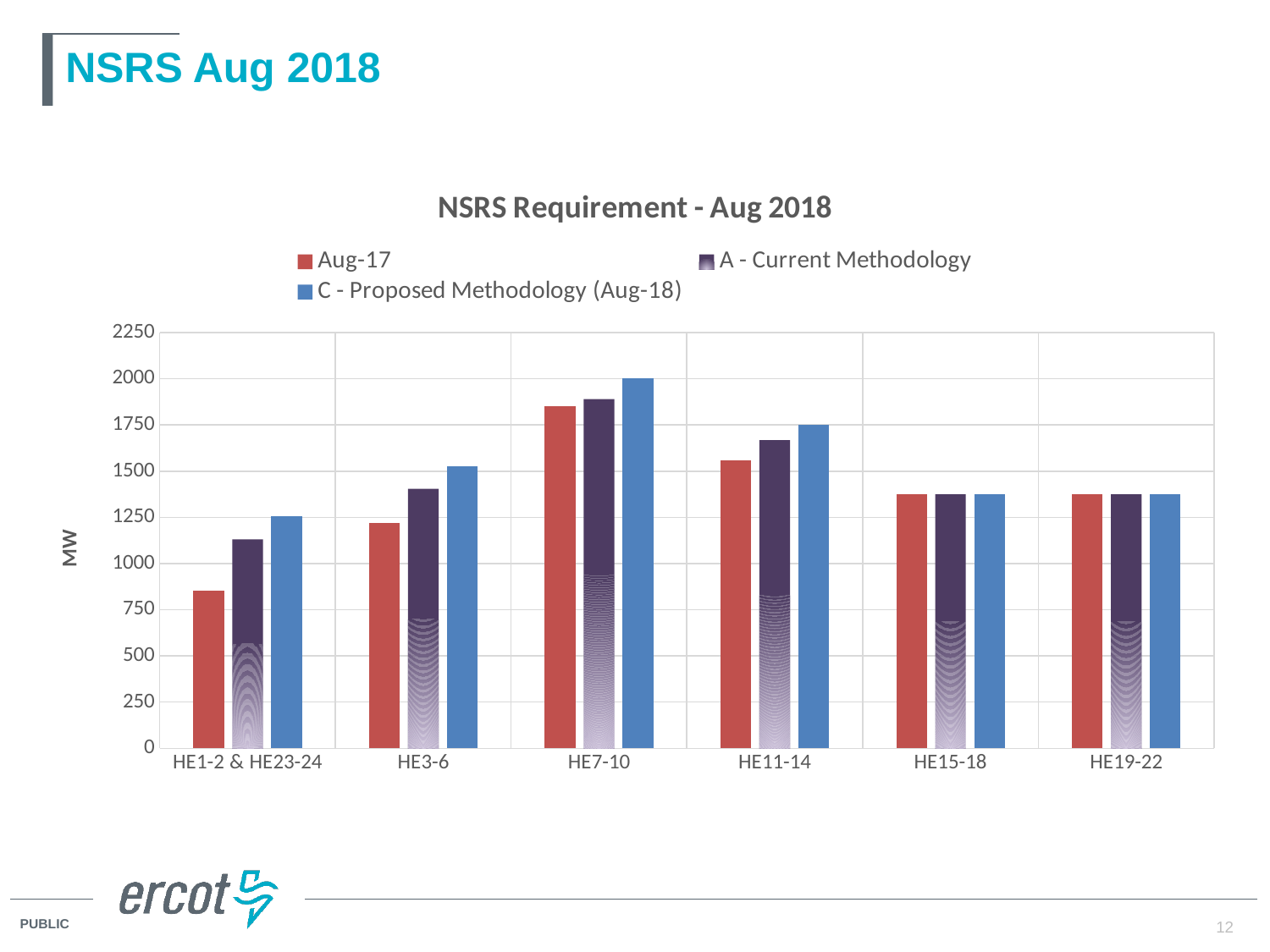

# NSRS Aug 2018

### Chart: NSRS Requirement - Aug 2018

| Category | Aug-17 | A - Current Methodology | C - Proposed Methodology (Aug-18) |
|---|---|---|---|
| HE1-2 & HE23-24 | 855.0 | 1130.824279608 | 1255.896117608 |
| HE3-6 | 1218.0 | 1404.13675325 | 1525.16394925 |
| HE7-10 | 1853.0 | 1889.4851115 | 2002.6156255 |
| HE11-14 | 1558.0 | 1668.2785409 | 1751.8239249 |
| HE15-18 | 1375.0 | 1375.0 | 1375.0 |
| HE19-22 | 1375.0 | 1375.0 | 1375.0 |